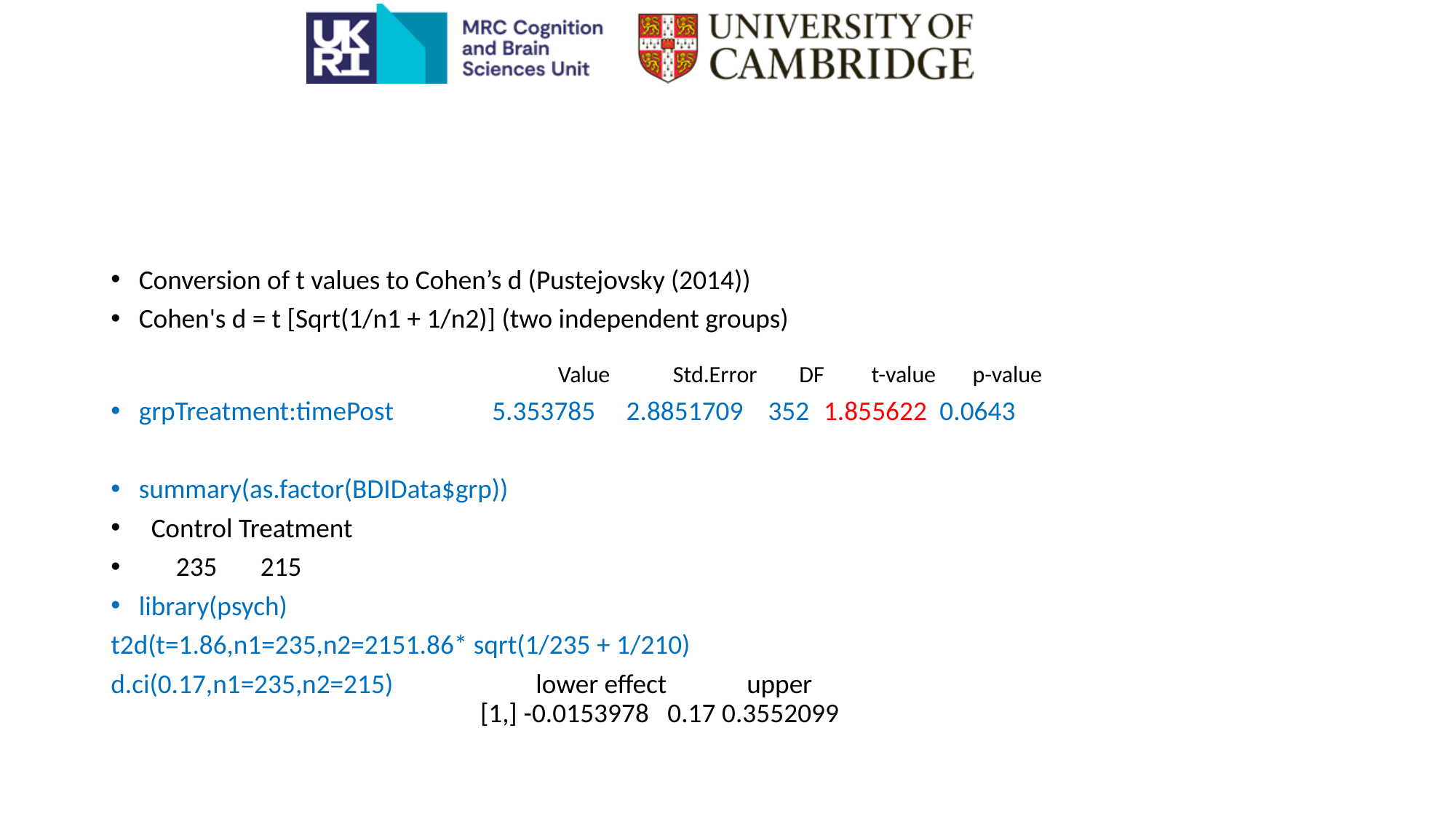

#

Conversion of t values to Cohen’s d (Pustejovsky (2014))
Cohen's d = t [Sqrt(1/n1 + 1/n2)] (two independent groups)

Value            Std.Error        DF         t-value       p-value
grpTreatment:timePost                5.353785     2.8851709    352  1.855622  0.0643

summary(as.factor(BDIData$grp))
  Control Treatment
      235       215
library(psych)
t2d(t=1.86,n1=235,n2=2151.86* sqrt(1/235 + 1/210)
d.ci(0.17,n1=235,n2=215)                       lower effect             upper
                                                            [1,] -0.0153978   0.17 0.3552099